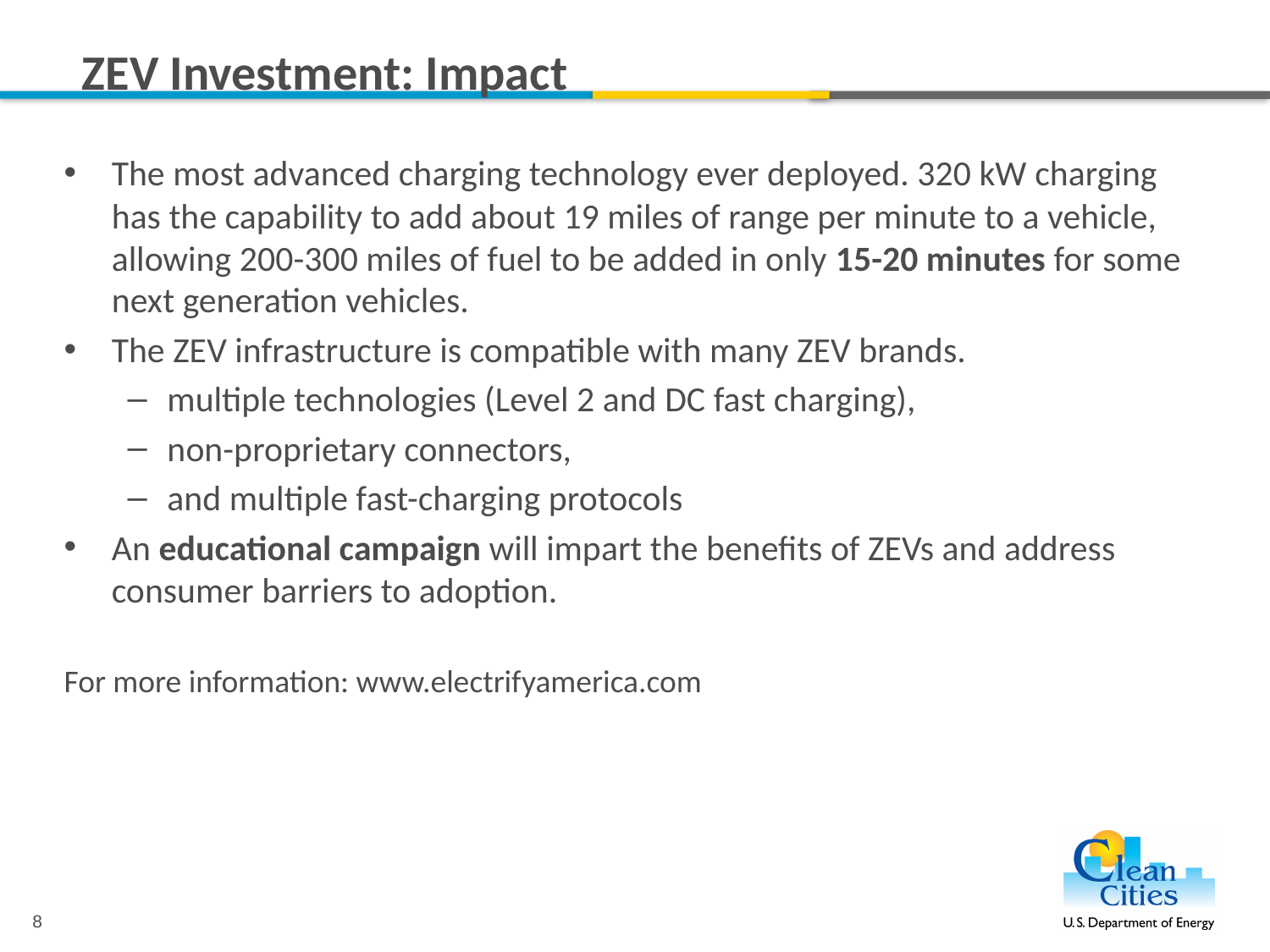

# ZEV Investment: Impact
The most advanced charging technology ever deployed. 320 kW charging has the capability to add about 19 miles of range per minute to a vehicle, allowing 200-300 miles of fuel to be added in only 15-20 minutes for some next generation vehicles.
The ZEV infrastructure is compatible with many ZEV brands.
multiple technologies (Level 2 and DC fast charging),
non-proprietary connectors,
and multiple fast-charging protocols
An educational campaign will impart the benefits of ZEVs and address consumer barriers to adoption.

For more information: www.electrifyamerica.com